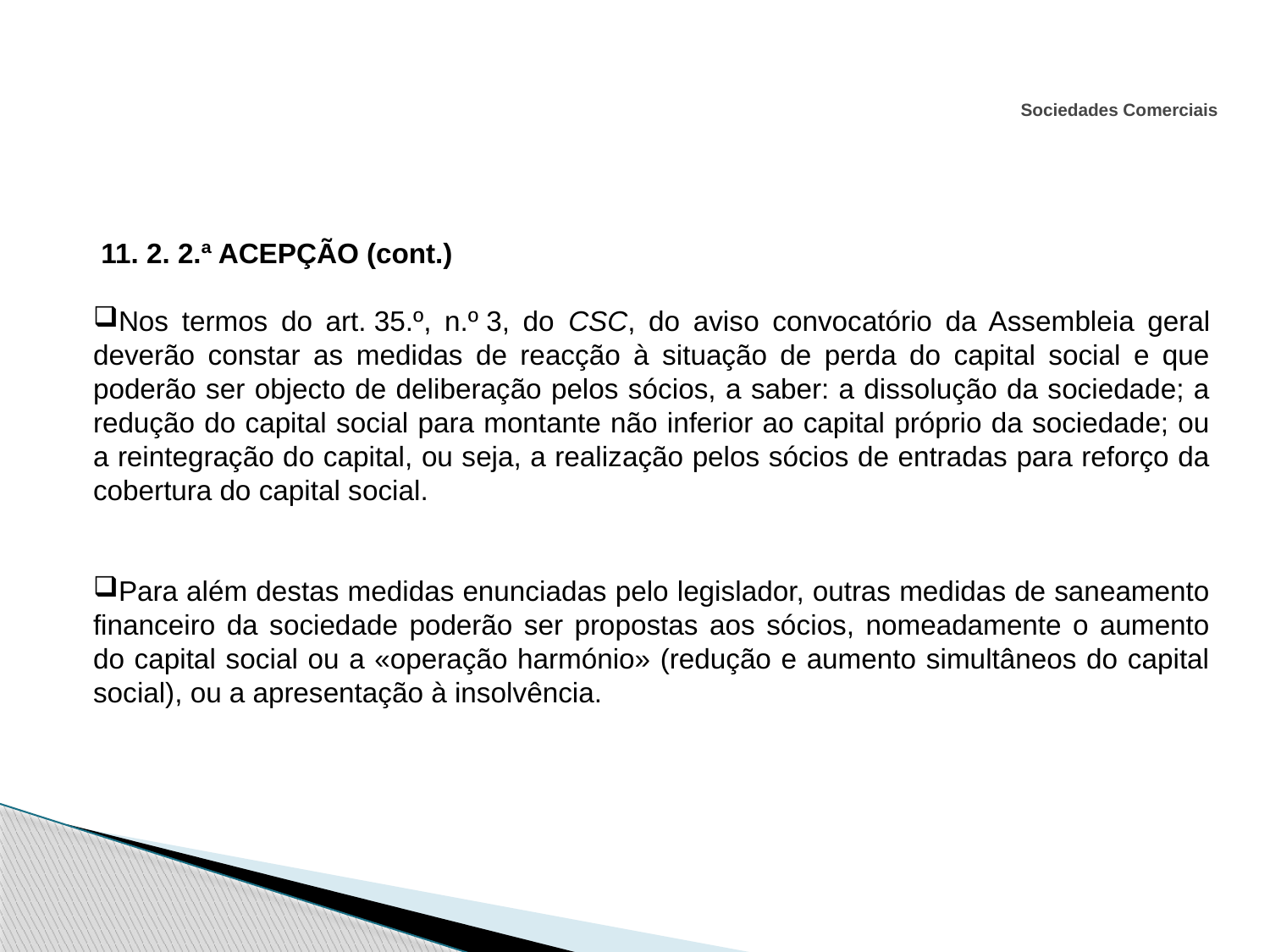

# Sociedades Comerciais
 11. 2. 2.ª ACEPÇÃO (cont.)

Nos termos do art. 35.º, n.º 3, do CSC, do aviso convocatório da Assembleia geral deverão constar as medidas de reacção à situação de perda do capital social e que poderão ser objecto de deliberação pelos sócios, a saber: a dissolução da sociedade; a redução do capital social para montante não inferior ao capital próprio da sociedade; ou a reintegração do capital, ou seja, a realização pelos sócios de entradas para reforço da cobertura do capital social.

Para além destas medidas enunciadas pelo legislador, outras medidas de saneamento financeiro da sociedade poderão ser propostas aos sócios, nomeadamente o aumento do capital social ou a «operação harmónio» (redução e aumento simultâneos do capital social), ou a apresentação à insolvência.